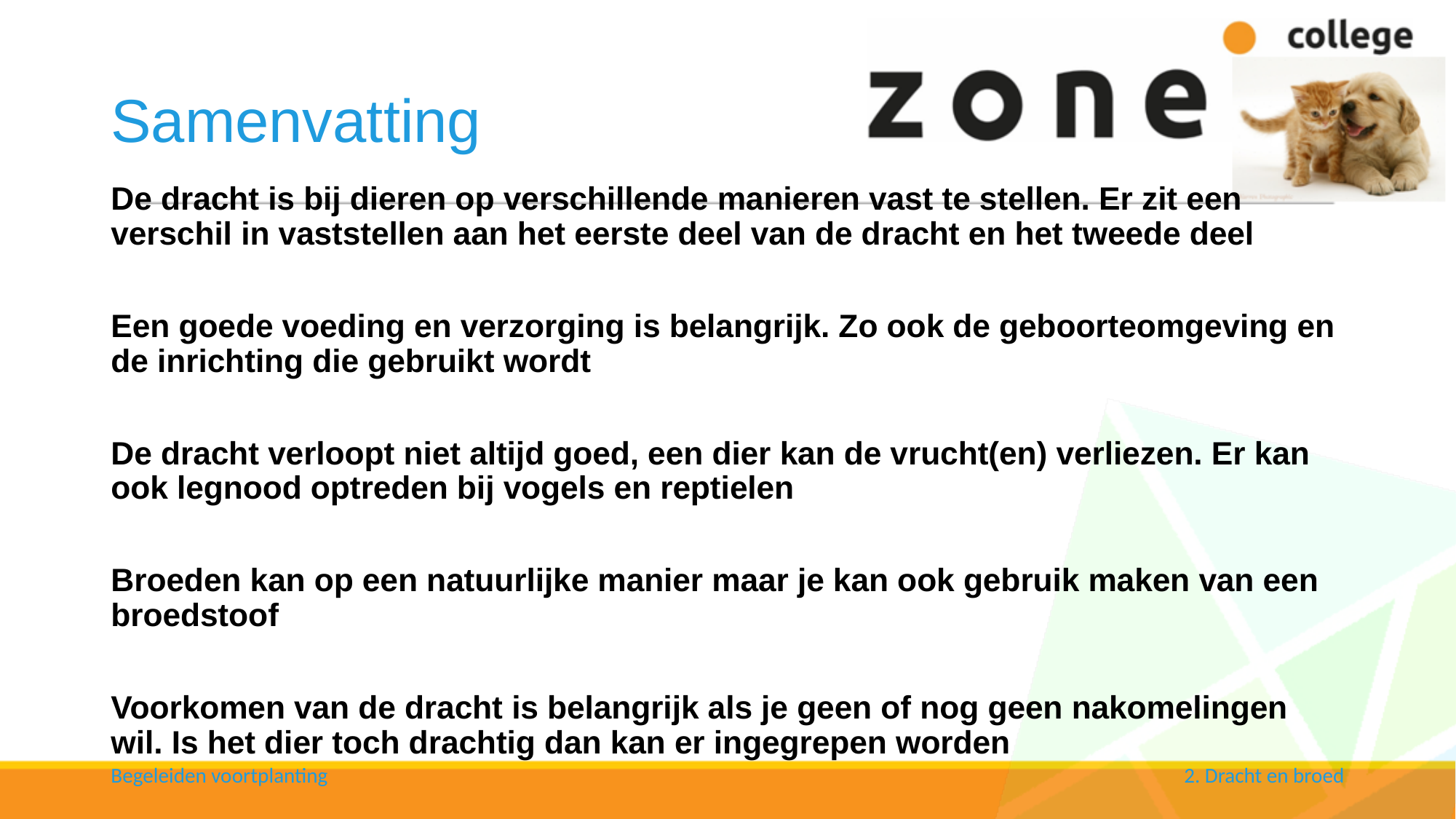

# Samenvatting
De dracht is bij dieren op verschillende manieren vast te stellen. Er zit een verschil in vaststellen aan het eerste deel van de dracht en het tweede deel

Een goede voeding en verzorging is belangrijk. Zo ook de geboorteomgeving en de inrichting die gebruikt wordt

De dracht verloopt niet altijd goed, een dier kan de vrucht(en) verliezen. Er kan ook legnood optreden bij vogels en reptielen

Broeden kan op een natuurlijke manier maar je kan ook gebruik maken van een broedstoof

Voorkomen van de dracht is belangrijk als je geen of nog geen nakomelingen wil. Is het dier toch drachtig dan kan er ingegrepen worden

Begeleiden voortplanting
2. Dracht en broed